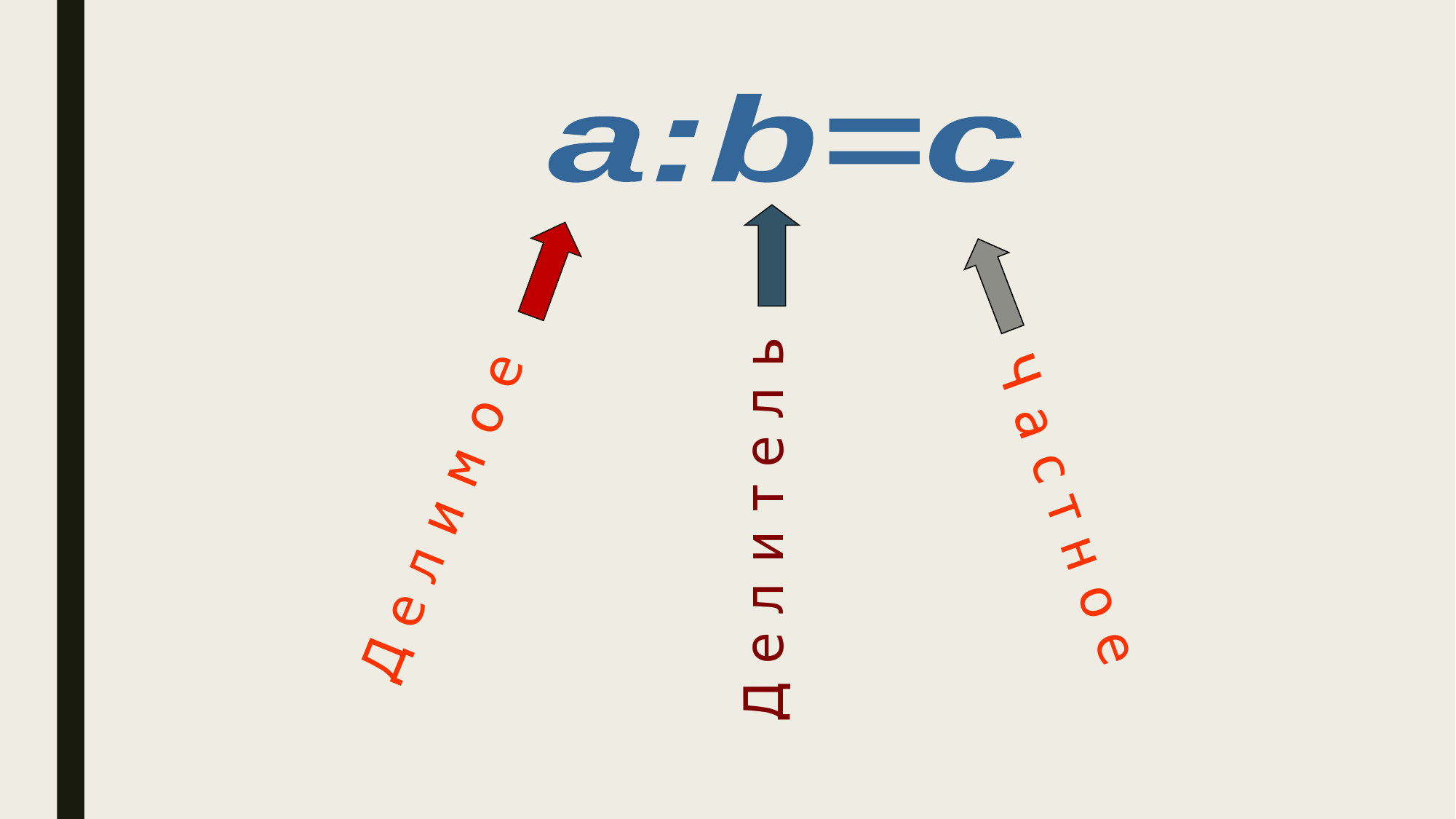

a:b=c

Д е л и м о е
Ч а с т н о е
Д е л и т е л ь